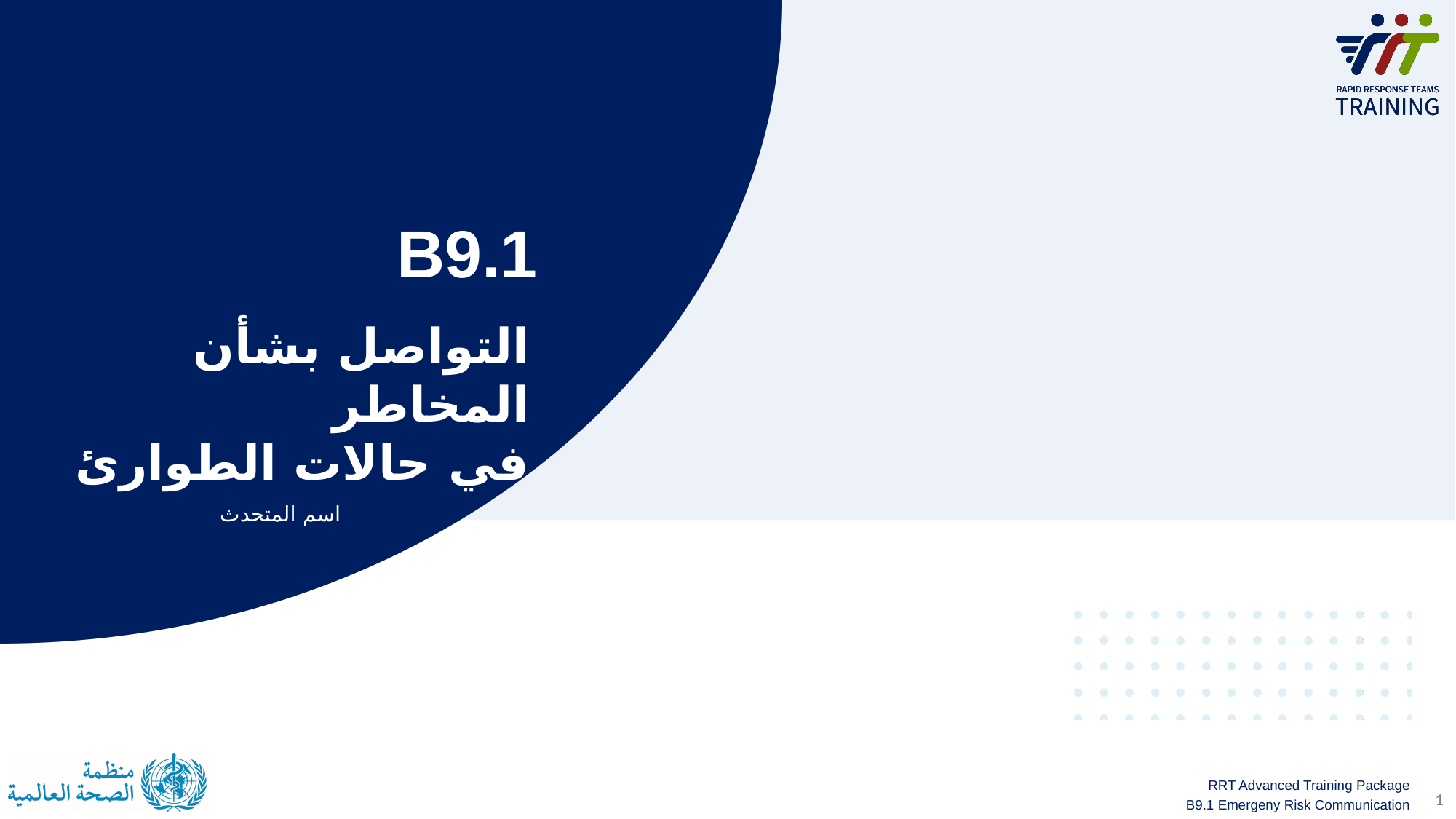

B9.1
التواصل بشأن المخاطر 
في حالات الطوارئ
اسم المتحدث